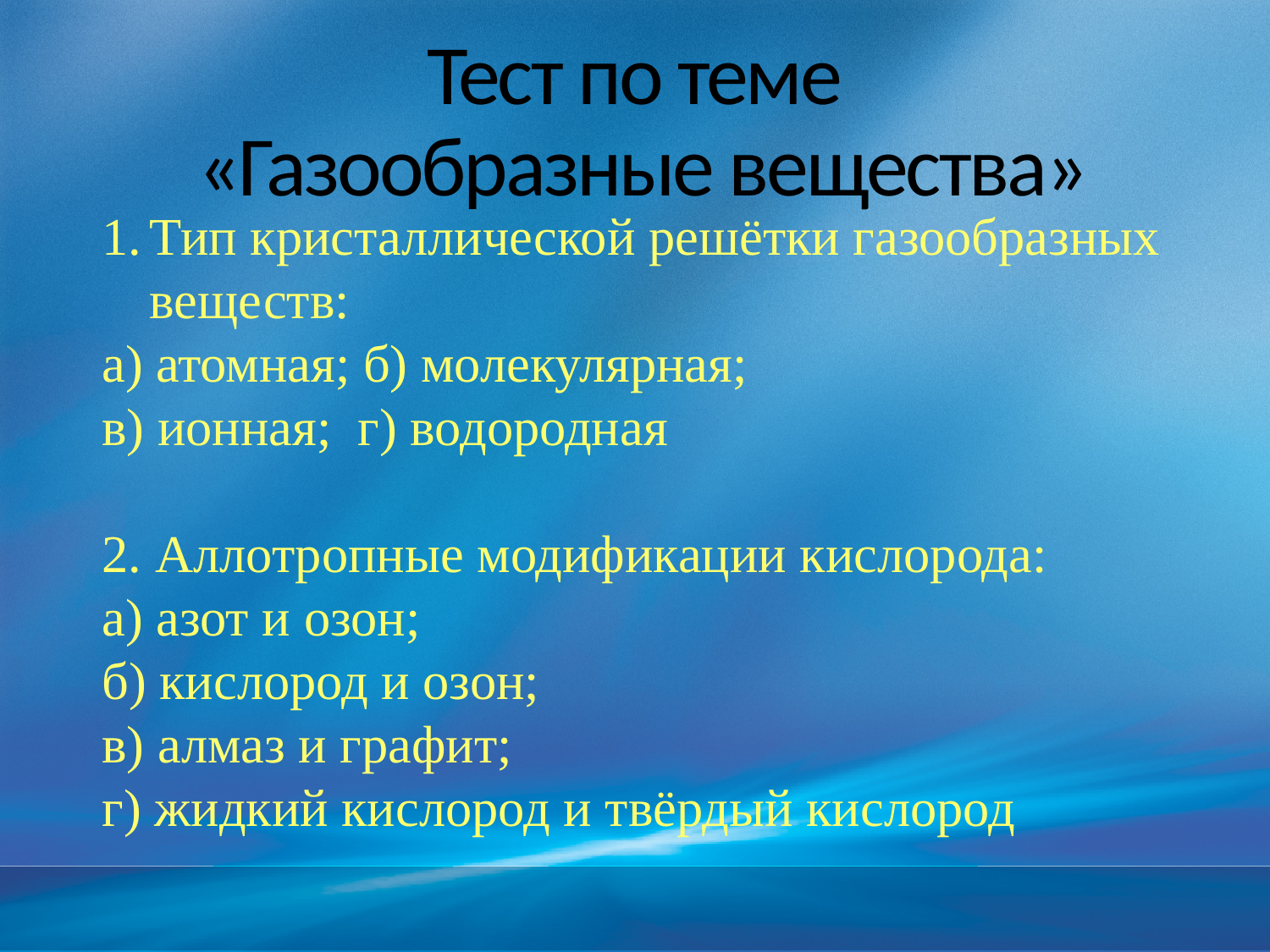

# Тест по теме «Газообразные вещества»
Тип кристаллической решётки газообразных веществ:
а) атомная; б) молекулярная;
в) ионная;  г) водородная

2. Аллотропные модификации кислорода:
а) азот и озон;
б) кислород и озон;
в) алмаз и графит;
г) жидкий кислород и твёрдый кислород